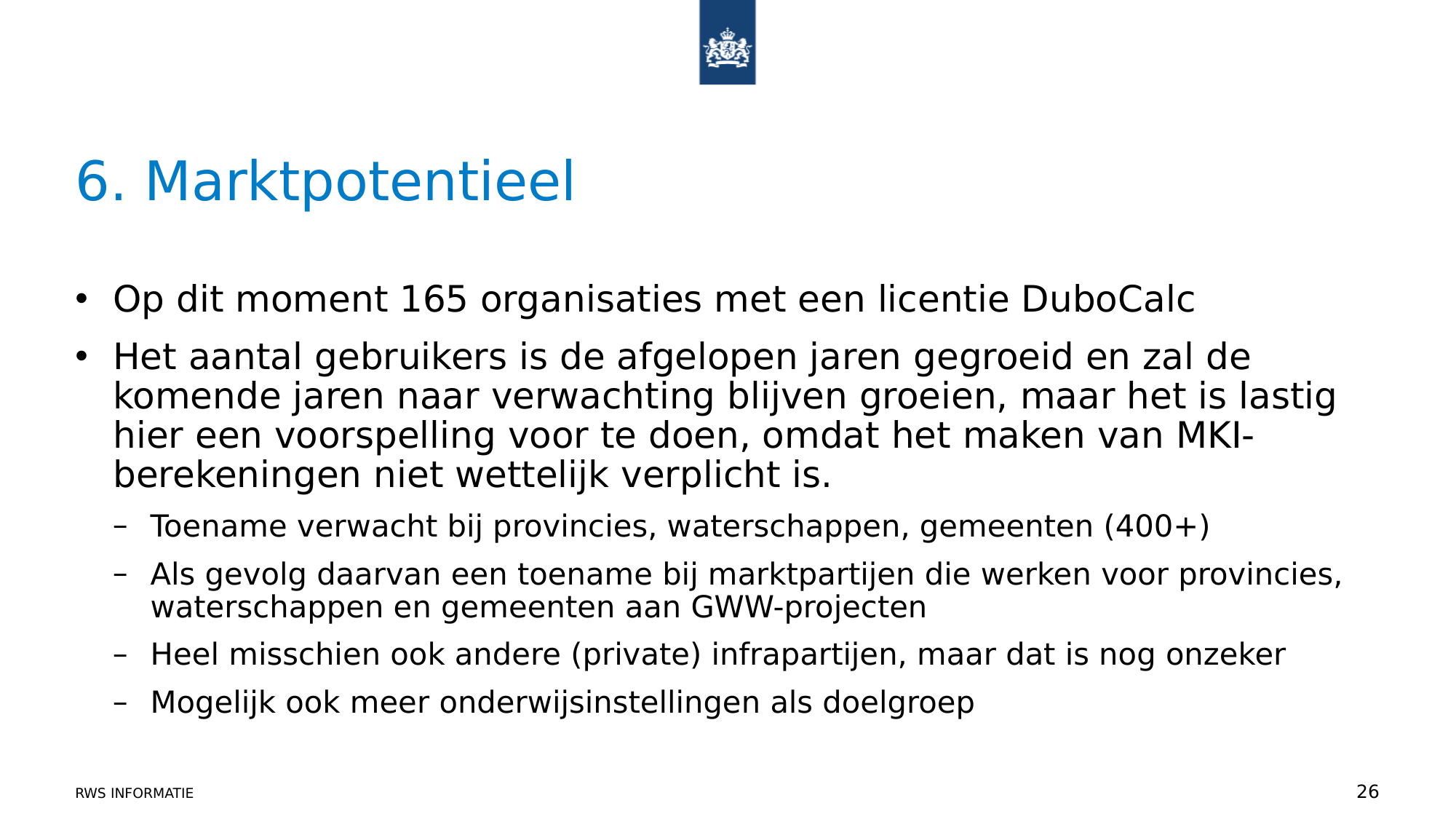

# 6. Marktpotentieel
Op dit moment 165 organisaties met een licentie DuboCalc
Het aantal gebruikers is de afgelopen jaren gegroeid en zal de komende jaren naar verwachting blijven groeien, maar het is lastig hier een voorspelling voor te doen, omdat het maken van MKI-berekeningen niet wettelijk verplicht is.
Toename verwacht bij provincies, waterschappen, gemeenten (400+)
Als gevolg daarvan een toename bij marktpartijen die werken voor provincies, waterschappen en gemeenten aan GWW-projecten
Heel misschien ook andere (private) infrapartijen, maar dat is nog onzeker
Mogelijk ook meer onderwijsinstellingen als doelgroep
RWS INFORMATIE
26